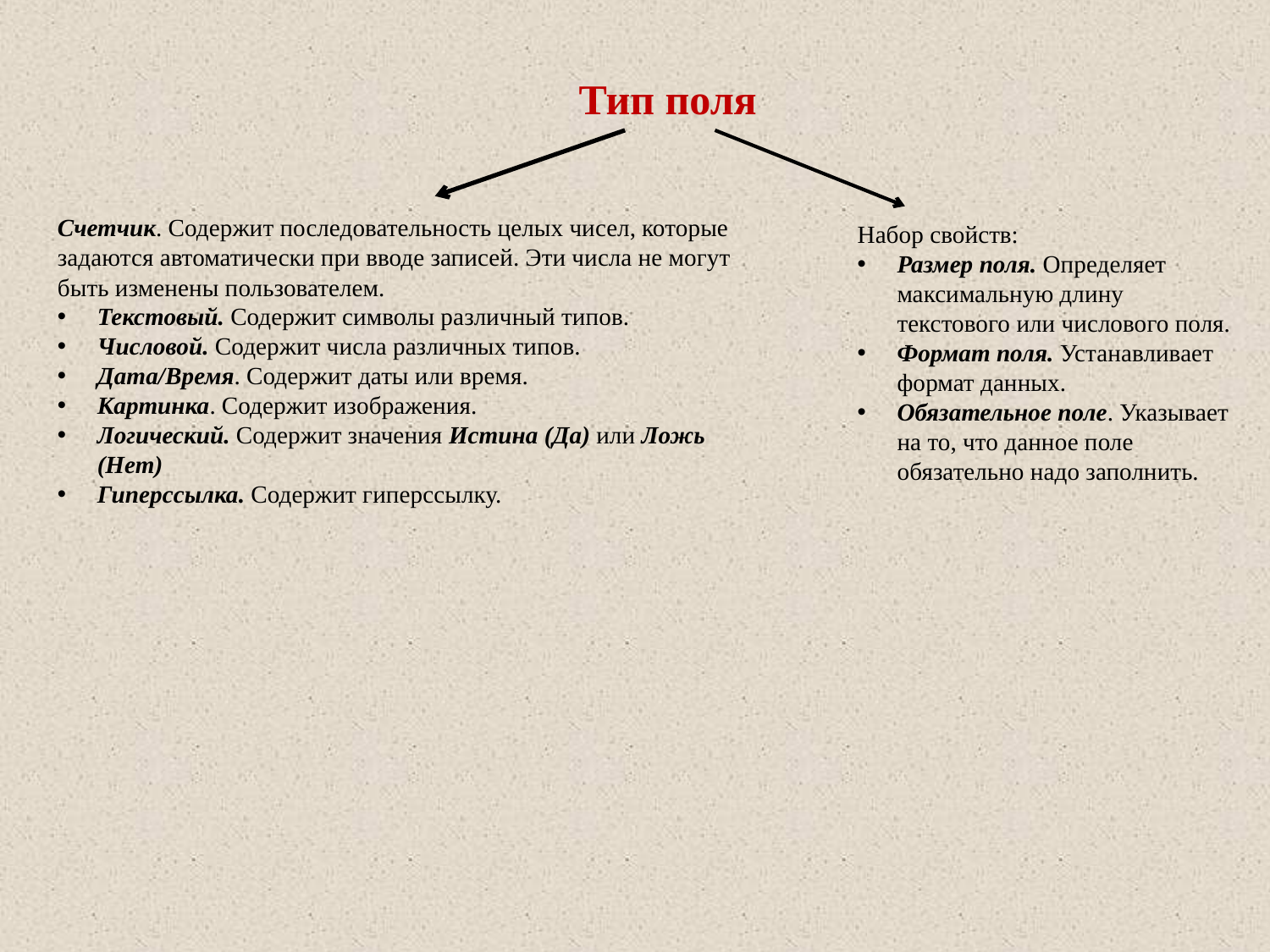

Тип поля
Счетчик. Содержит последовательность целых чисел, которые задаются автоматически при вводе записей. Эти числа не могут быть изменены пользователем.
Текстовый. Содержит символы различный типов.
Числовой. Содержит числа различных типов.
Дата/Время. Содержит даты или время.
Картинка. Содержит изображения.
Логический. Содержит значения Истина (Да) или Ложь (Нет)
Гиперссылка. Содержит гиперссылку.

Набор свойств:
Размер поля. Определяет максимальную длину текстового или числового поля.
Формат поля. Устанавливает формат данных.
Обязательное поле. Указывает на то, что данное поле обязательно надо заполнить.